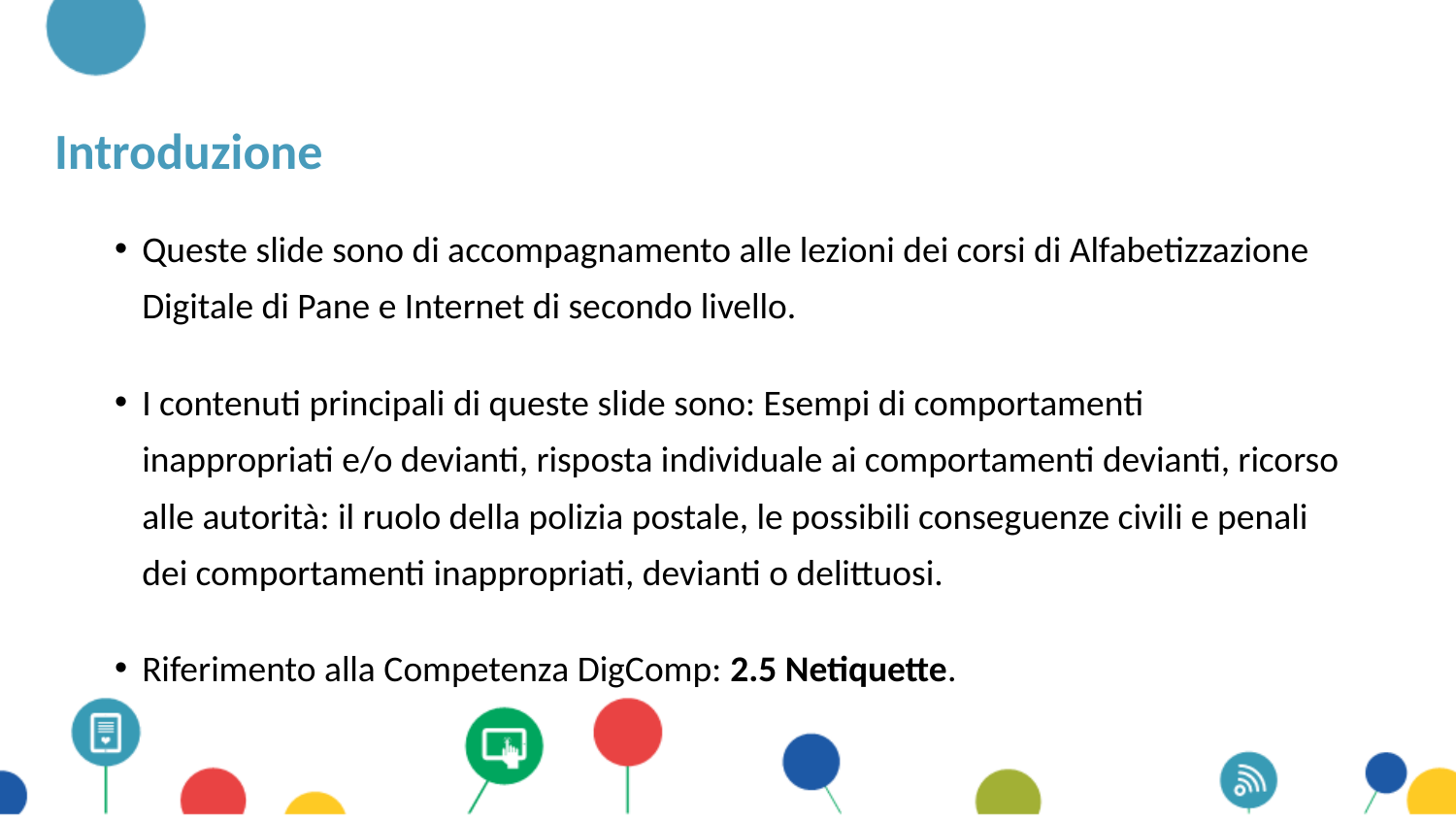

# Introduzione
Queste slide sono di accompagnamento alle lezioni dei corsi di Alfabetizzazione Digitale di Pane e Internet di secondo livello.
I contenuti principali di queste slide sono: Esempi di comportamenti inappropriati e/o devianti, risposta individuale ai comportamenti devianti, ricorso alle autorità: il ruolo della polizia postale, le possibili conseguenze civili e penali dei comportamenti inappropriati, devianti o delittuosi.
Riferimento alla Competenza DigComp: 2.5 Netiquette.